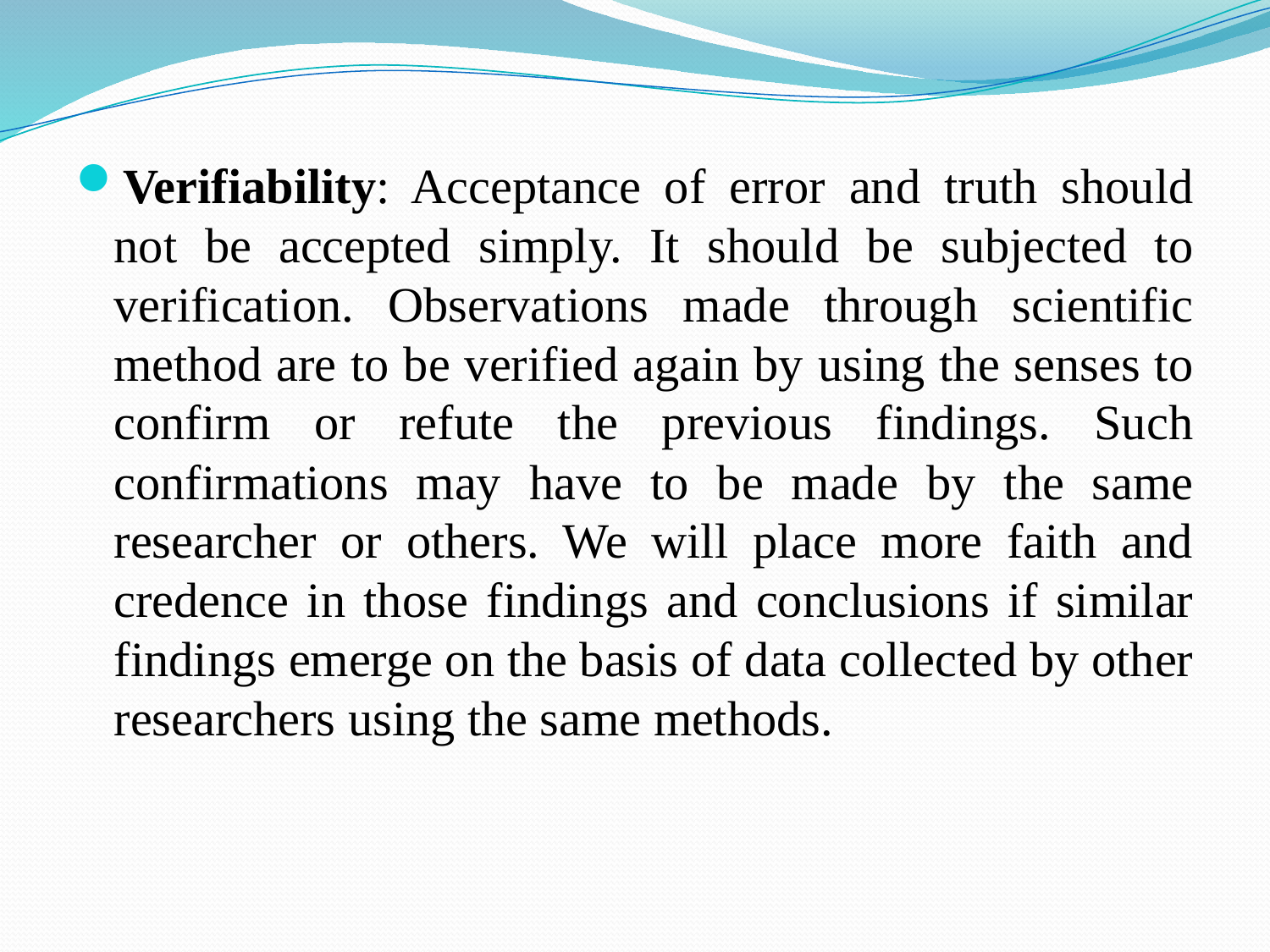

Verifiability: Acceptance of error and truth should not be accepted simply. It should be subjected to verification. Observations made through scientific method are to be verified again by using the senses to confirm or refute the previous findings. Such confirmations may have to be made by the same researcher or others. We will place more faith and credence in those findings and conclusions if similar findings emerge on the basis of data collected by other researchers using the same methods.